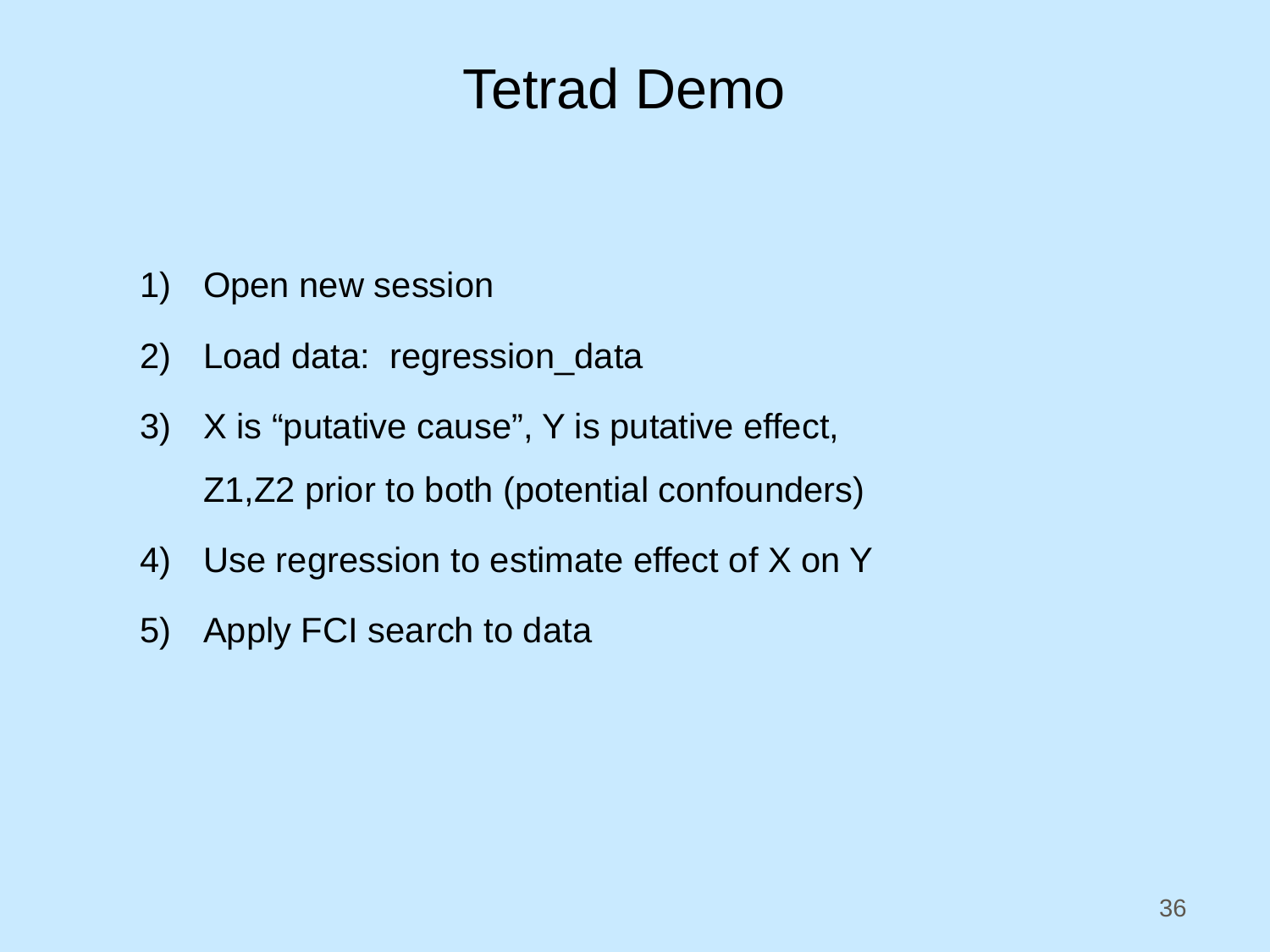

# Tetrad Demo
Open new session
Load data:  regression_data
X is “putative cause”, Y is putative effect,
Z1,Z2 prior to both (potential confounders)
Use regression to estimate effect of X on Y
Apply FCI search to data

36